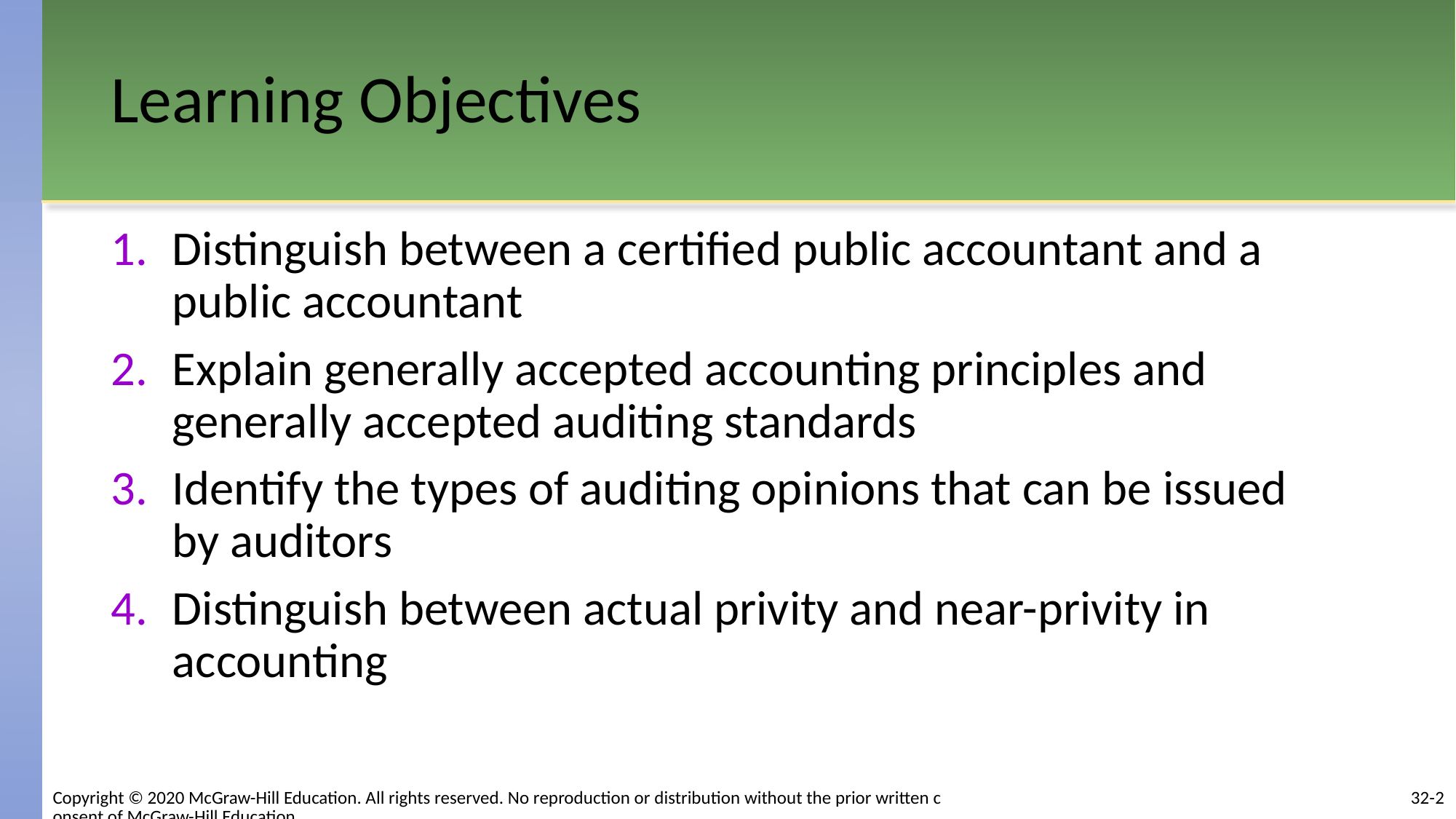

# Learning Objectives
Distinguish between a certified public accountant and a public accountant
Explain generally accepted accounting principles and generally accepted auditing standards
Identify the types of auditing opinions that can be issued by auditors
Distinguish between actual privity and near-privity in accounting
32-2
Copyright © 2020 McGraw-Hill Education. All rights reserved. No reproduction or distribution without the prior written consent of McGraw-Hill Education.